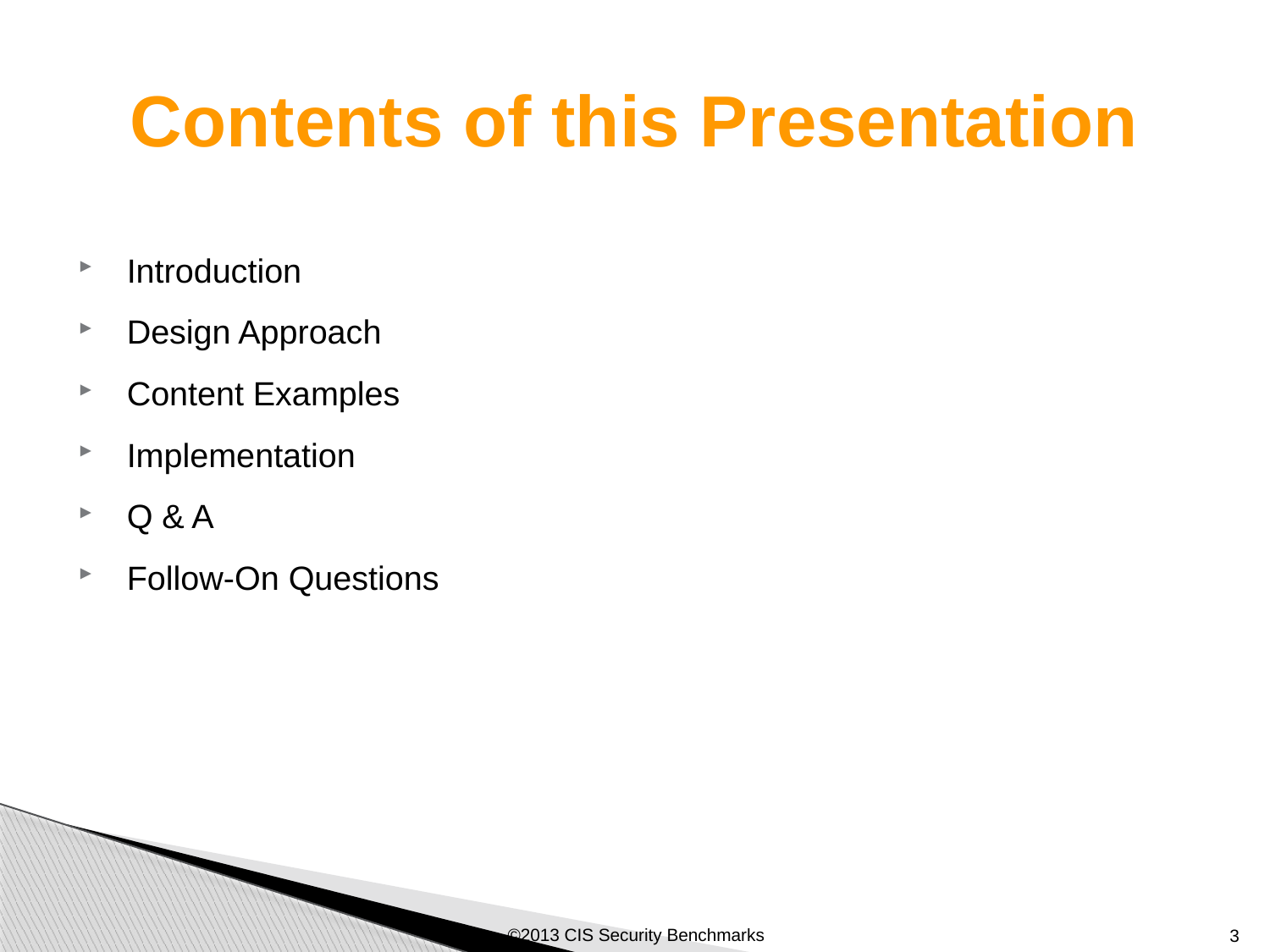

# Contents of this Presentation
Introduction
Design Approach
Content Examples
Implementation
Q & A
Follow-On Questions
©2013 CIS Security Benchmarks
3